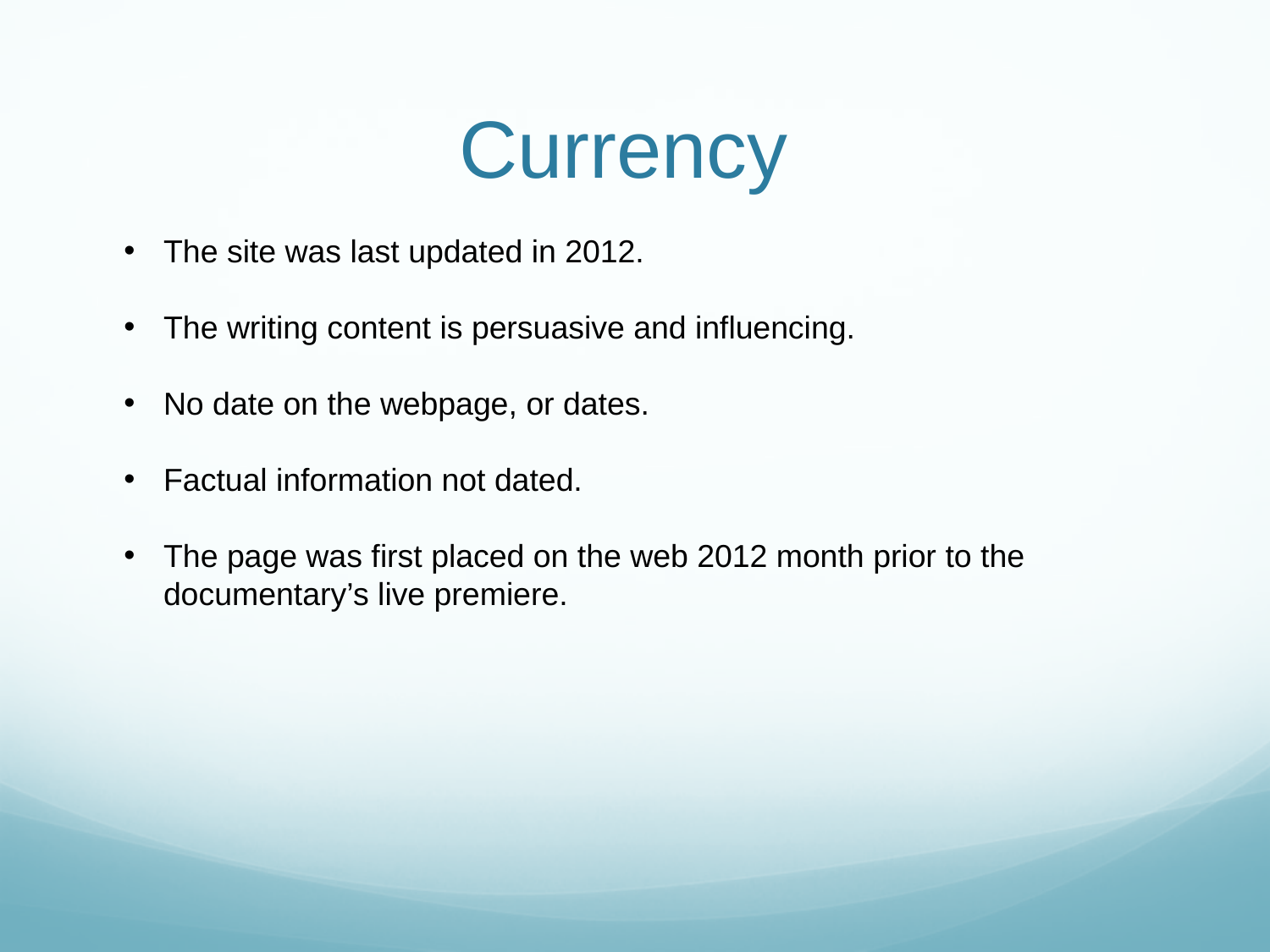

# Currency
The site was last updated in 2012.

The writing content is persuasive and influencing.

No date on the webpage, or dates.

Factual information not dated.

The page was first placed on the web 2012 month prior to the documentary’s live premiere.